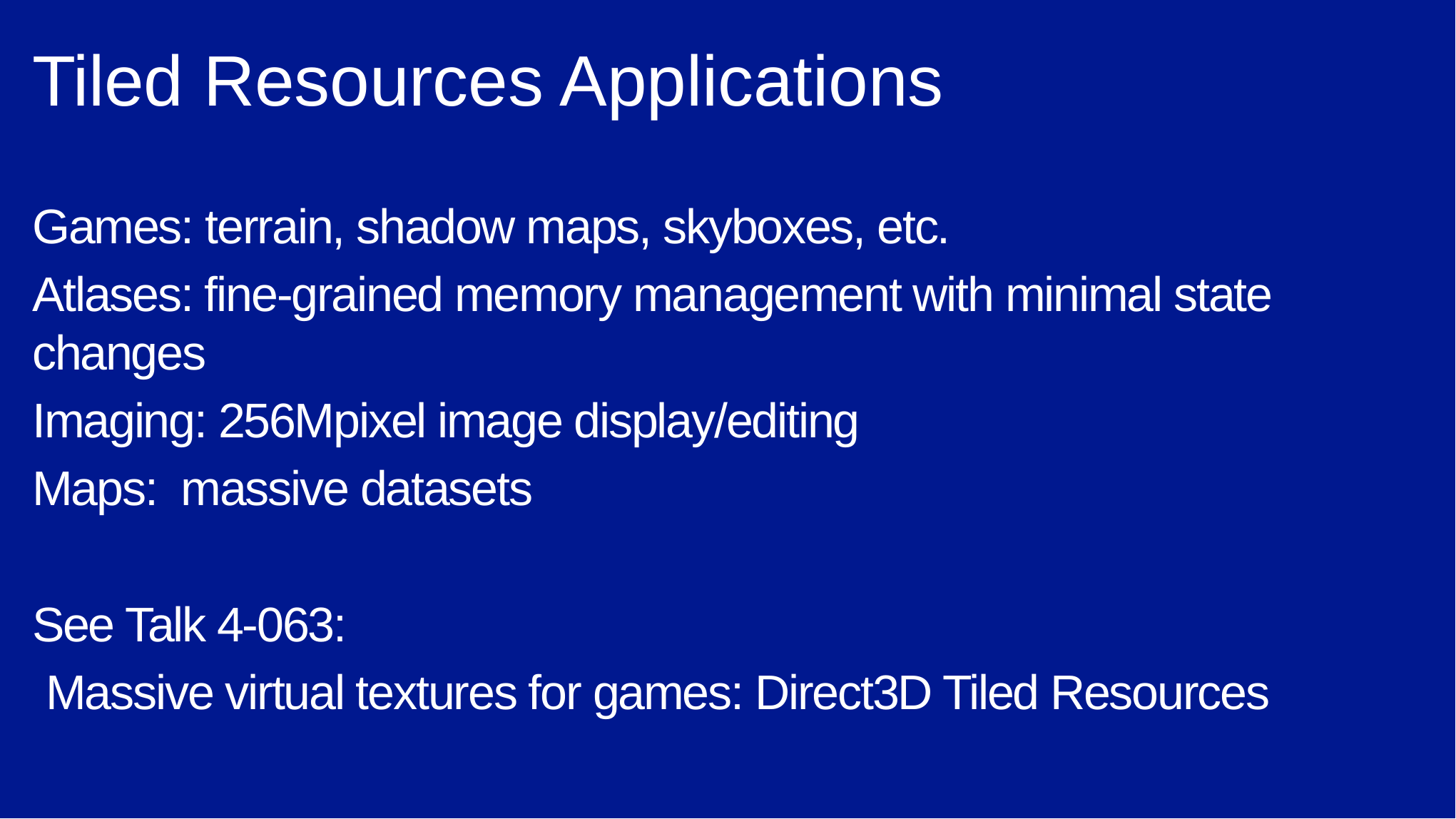

# Tiled Resources Applications
Games: terrain, shadow maps, skyboxes, etc.
Atlases: fine-grained memory management with minimal state changes
Imaging: 256Mpixel image display/editing
Maps:  massive datasets

See Talk 4-063:
 Massive virtual textures for games: Direct3D Tiled Resources